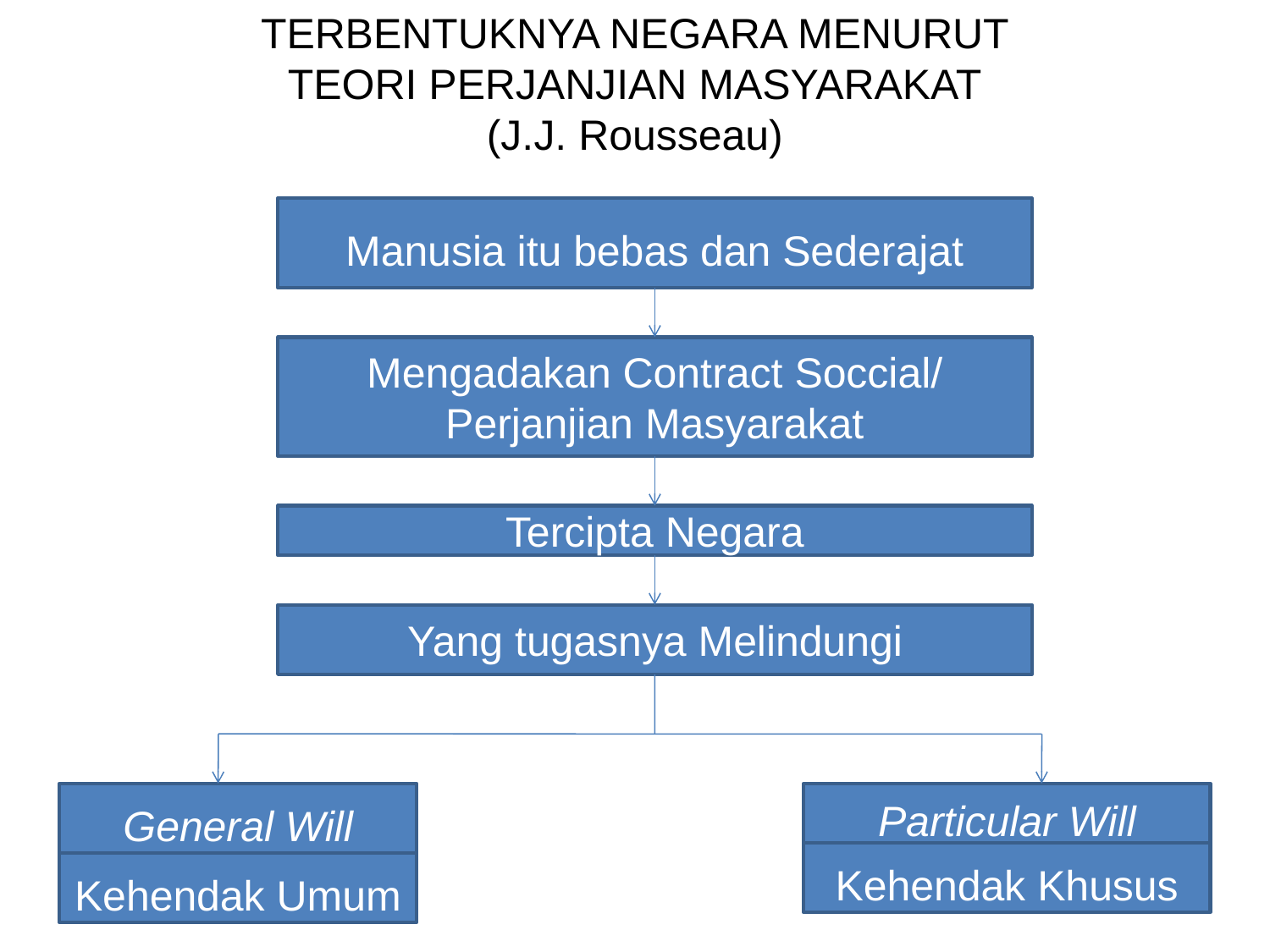

TERBENTUKNYA NEGARA MENURUT
TEORI PERJANJIAN MASYARAKAT
(J.J. Rousseau)

Manusia itu bebas dan Sederajat

Mengadakan Contract Soccial/
Perjanjian Masyarakat

Tercipta Negara

Yang tugasnya Melindungi

General Will

Particular Will

Kehendak Khusus

Kehendak Umum